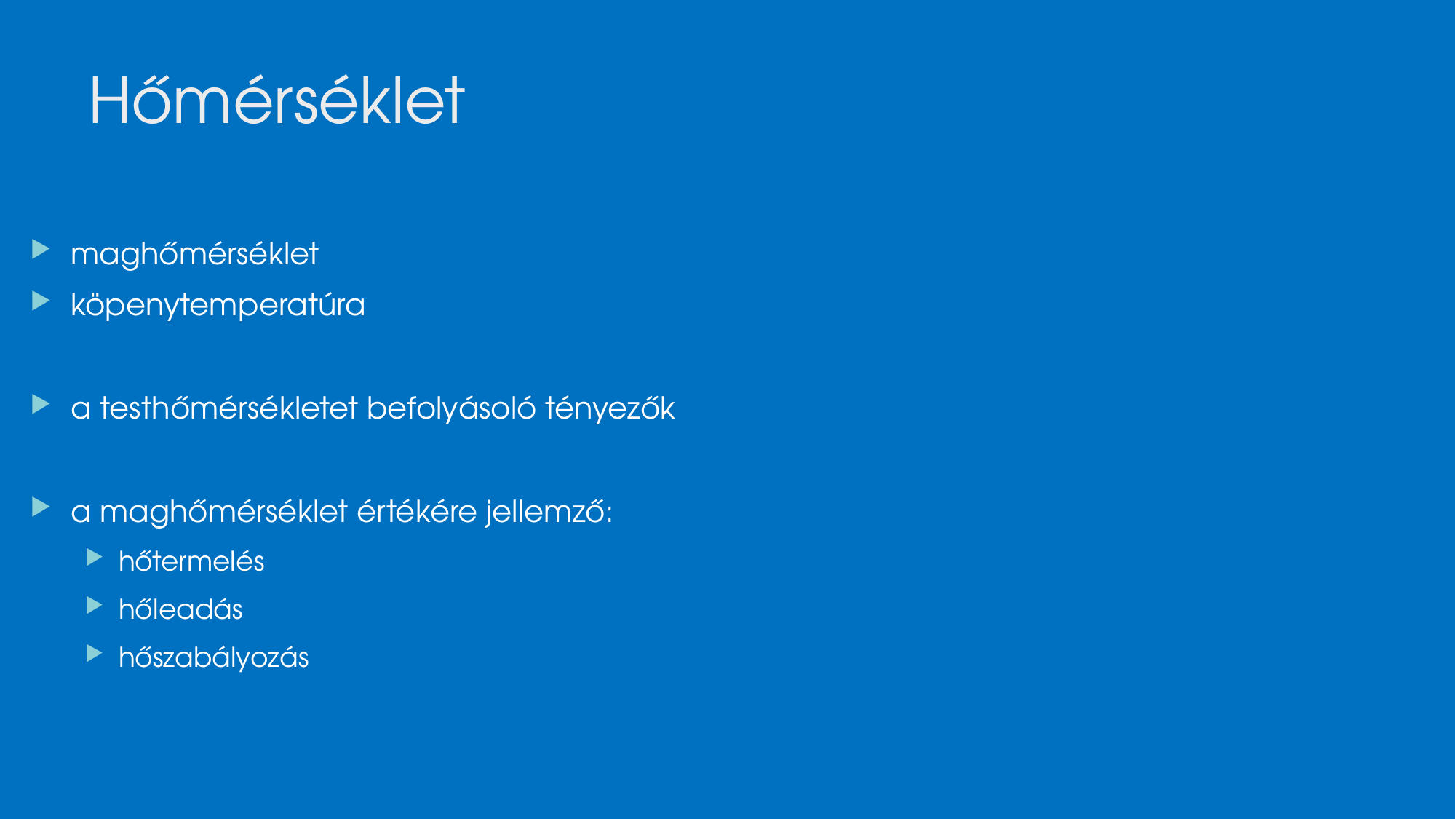

# Hőmérséklet
maghőmérséklet
köpenytemperatúra

a testhőmérsékletet befolyásoló tényezők

a maghőmérséklet értékére jellemző:
hőtermelés
hőleadás
hőszabályozás